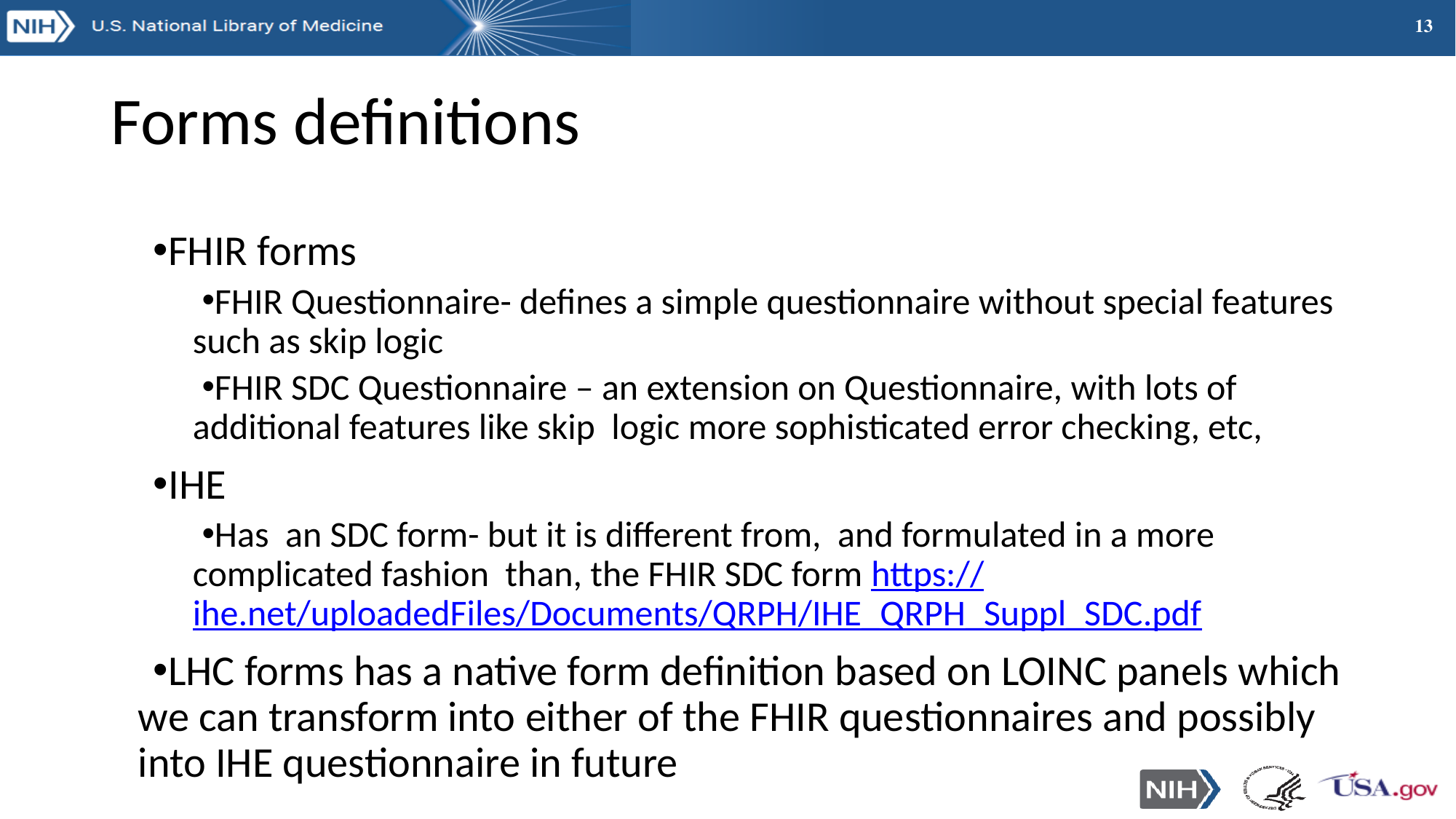

# Forms definitions
FHIR forms
FHIR Questionnaire- defines a simple questionnaire without special features such as skip logic
FHIR SDC Questionnaire – an extension on Questionnaire, with lots of additional features like skip  logic more sophisticated error checking, etc,
IHE
Has  an SDC form- but it is different from,  and formulated in a more complicated fashion  than, the FHIR SDC form https://ihe.net/uploadedFiles/Documents/QRPH/IHE_QRPH_Suppl_SDC.pdf
LHC forms has a native form definition based on LOINC panels which we can transform into either of the FHIR questionnaires and possibly into IHE questionnaire in future